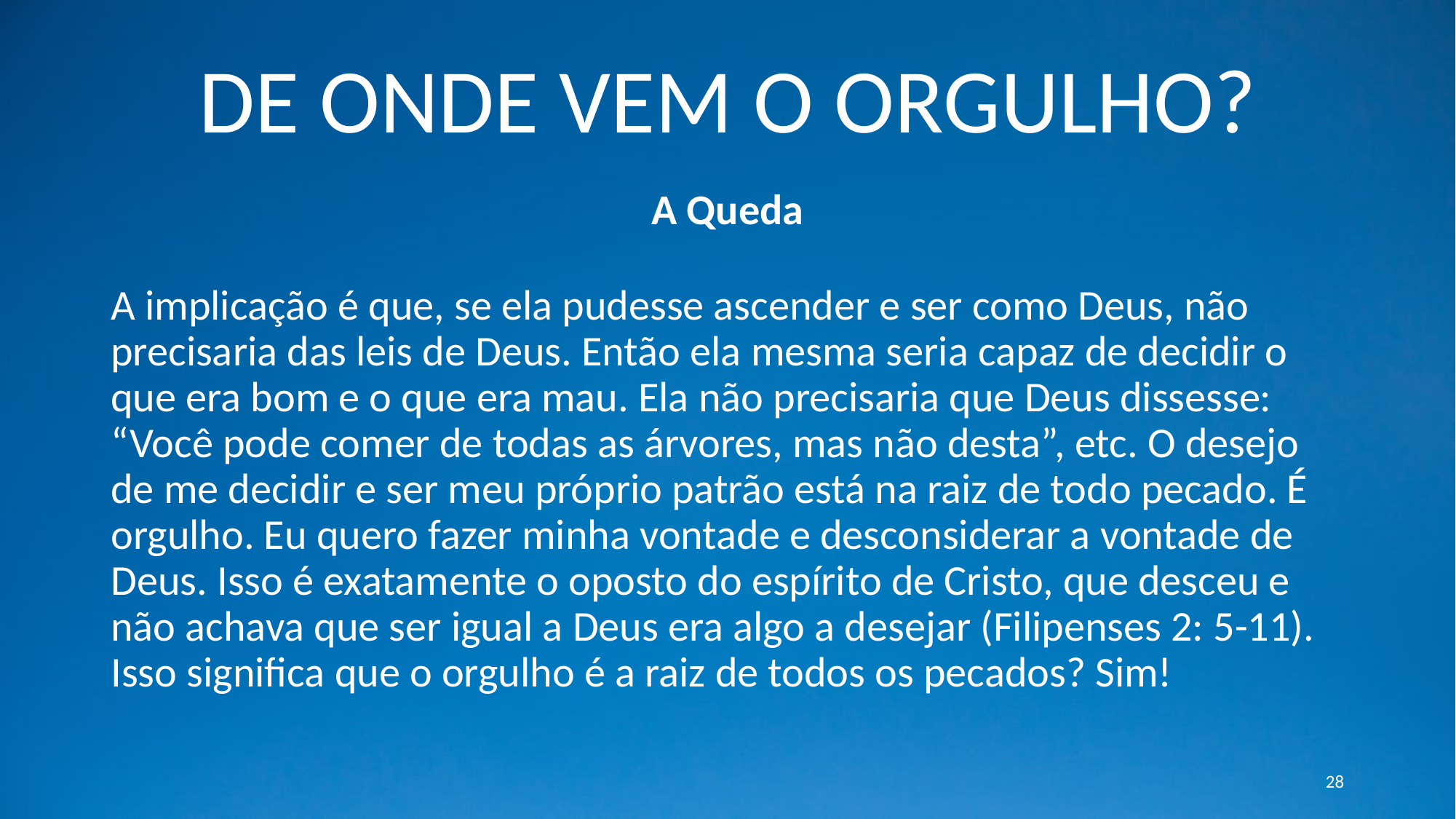

# DE ONDE VEM O ORGULHO?
A Queda

A implicação é que, se ela pudesse ascender e ser como Deus, não precisaria das leis de Deus. Então ela mesma seria capaz de decidir o que era bom e o que era mau. Ela não precisaria que Deus dissesse: “Você pode comer de todas as árvores, mas não desta”, etc. O desejo de me decidir e ser meu próprio patrão está na raiz de todo pecado. É orgulho. Eu quero fazer minha vontade e desconsiderar a vontade de Deus. Isso é exatamente o oposto do espírito de Cristo, que desceu e não achava que ser igual a Deus era algo a desejar (Filipenses 2: 5-11). Isso significa que o orgulho é a raiz de todos os pecados? Sim!

28